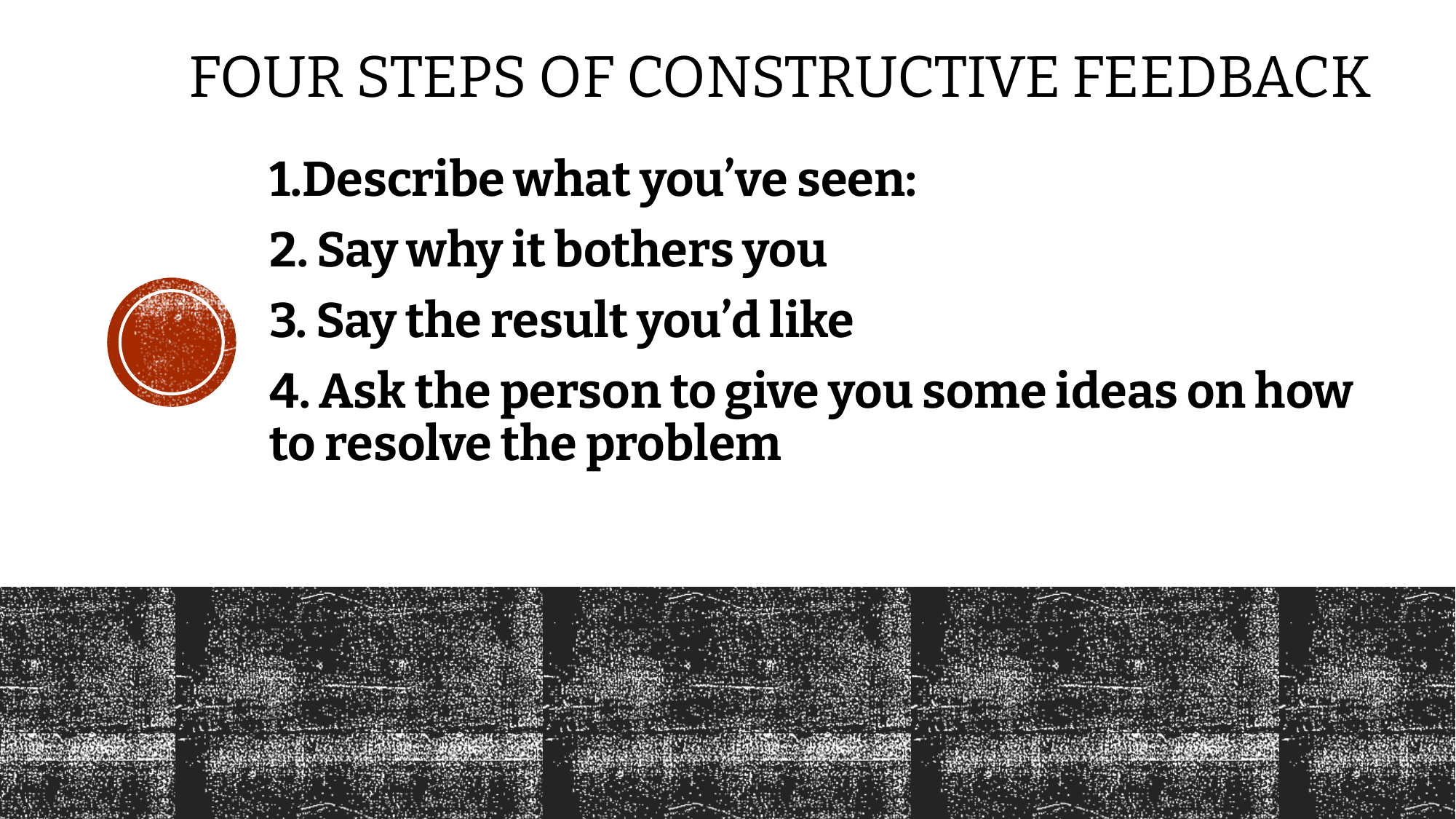

# Four steps of constructive feedback
1.Describe what you’ve seen:
2. Say why it bothers you
3. Say the result you’d like
4. Ask the person to give you some ideas on how to resolve the problem